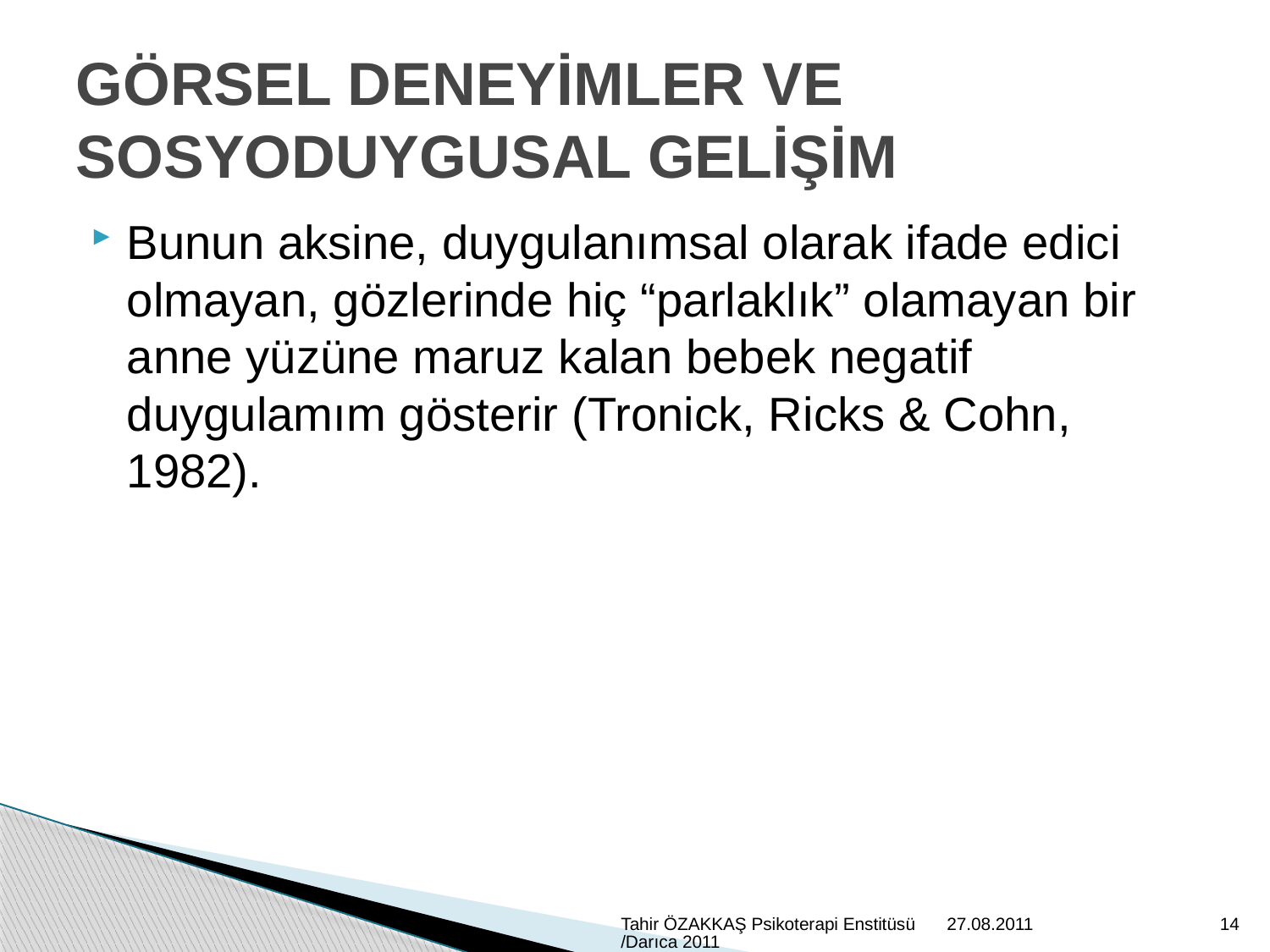

# GÖRSEL DENEYİMLER VE SOSYODUYGUSAL GELİŞİM
Bunun aksine, duygulanımsal olarak ifade edici olmayan, gözlerinde hiç “parlaklık” olamayan bir anne yüzüne maruz kalan bebek negatif duygulamım gösterir (Tronick, Ricks & Cohn, 1982).

Tahir ÖZAKKAŞ Psikoterapi Enstitüsü /Darıca 2011
27.08.2011
14